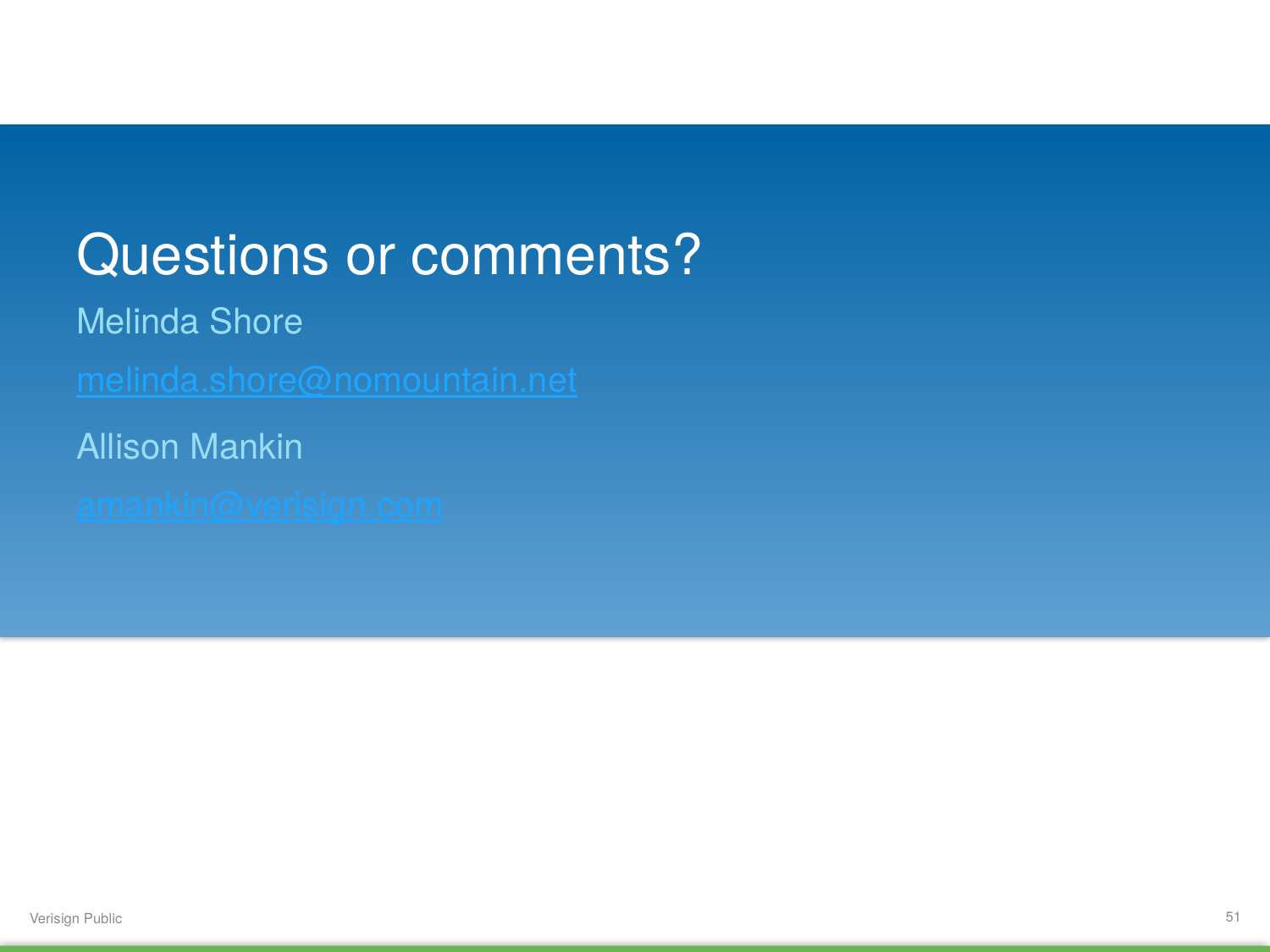

# Questions or comments?
Melinda Shore
melinda.shore@nomountain.net
Allison Mankin
amankin@verisign.com

51